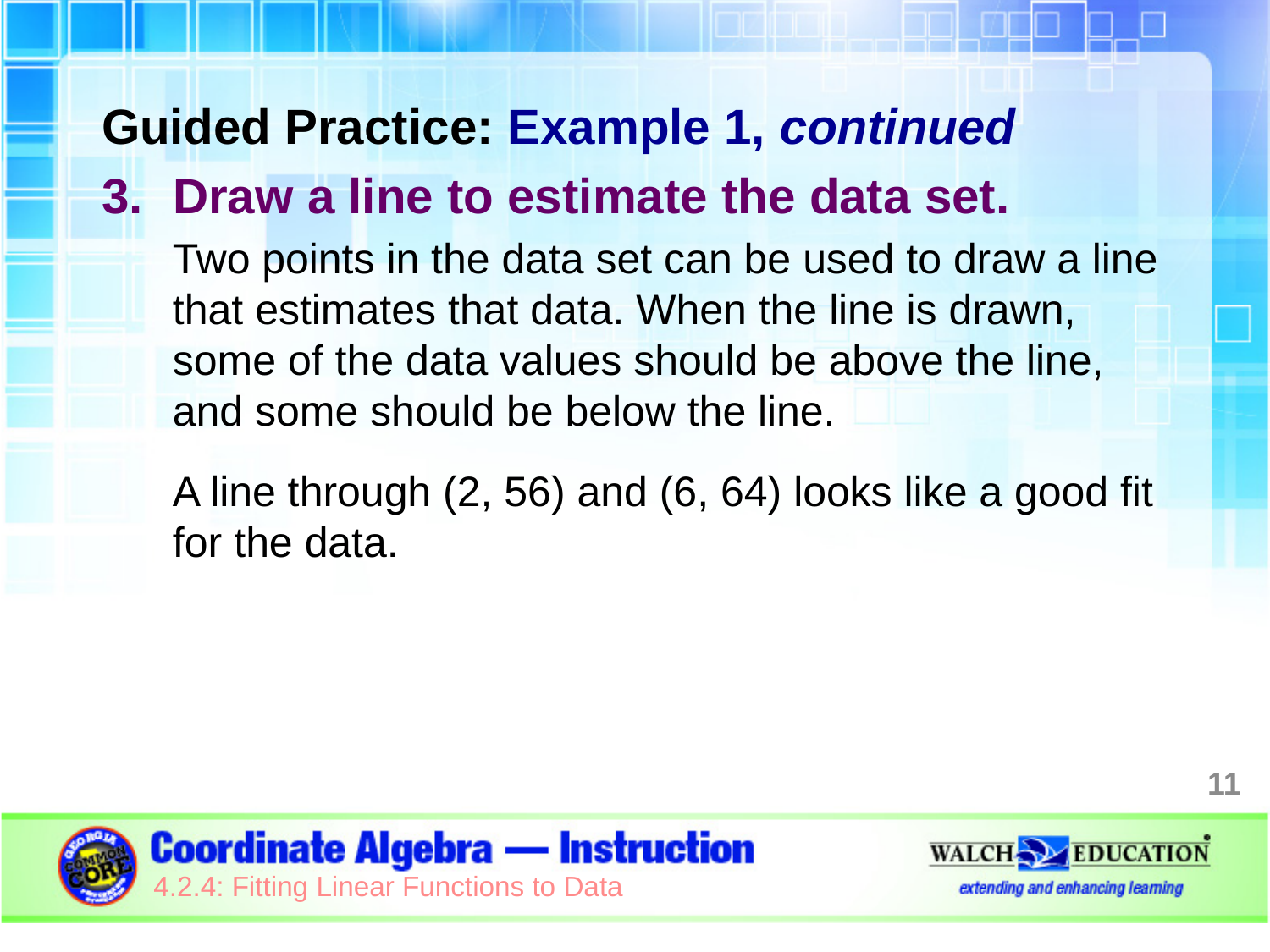

Guided Practice: Example 1, continued
Draw a line to estimate the data set.
Two points in the data set can be used to draw a line that estimates that data. When the line is drawn, some of the data values should be above the line, and some should be below the line.
A line through (2, 56) and (6, 64) looks like a good fit for the data.
11
4.2.4: Fitting Linear Functions to Data